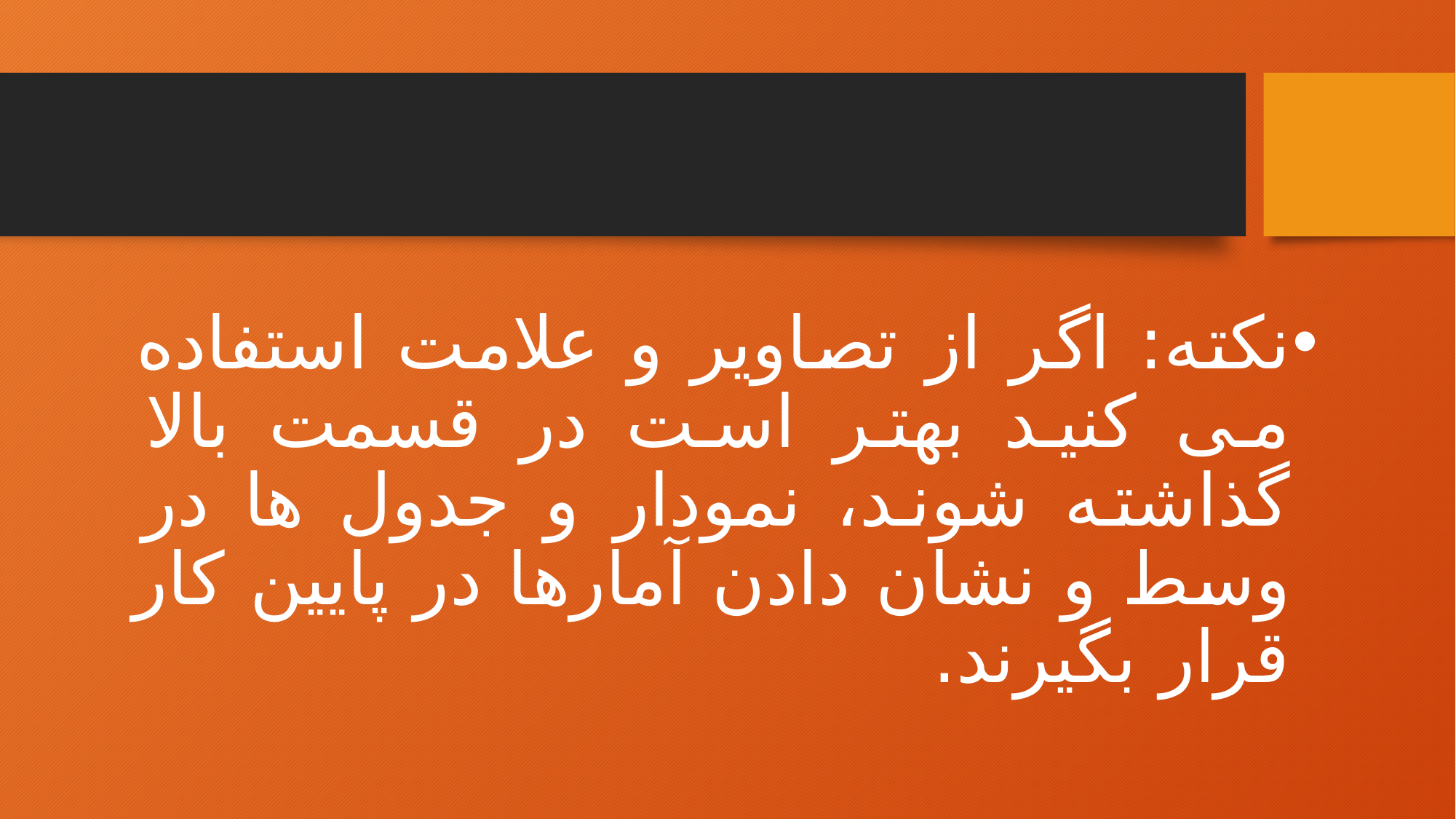

نکته: اگر از تصاویر و علامت استفاده می کنید بهتر است در قسمت بالا گذاشته شوند، نمودار و جدول ها در وسط و نشان دادن آمارها در پایین کار قرار بگیرند.